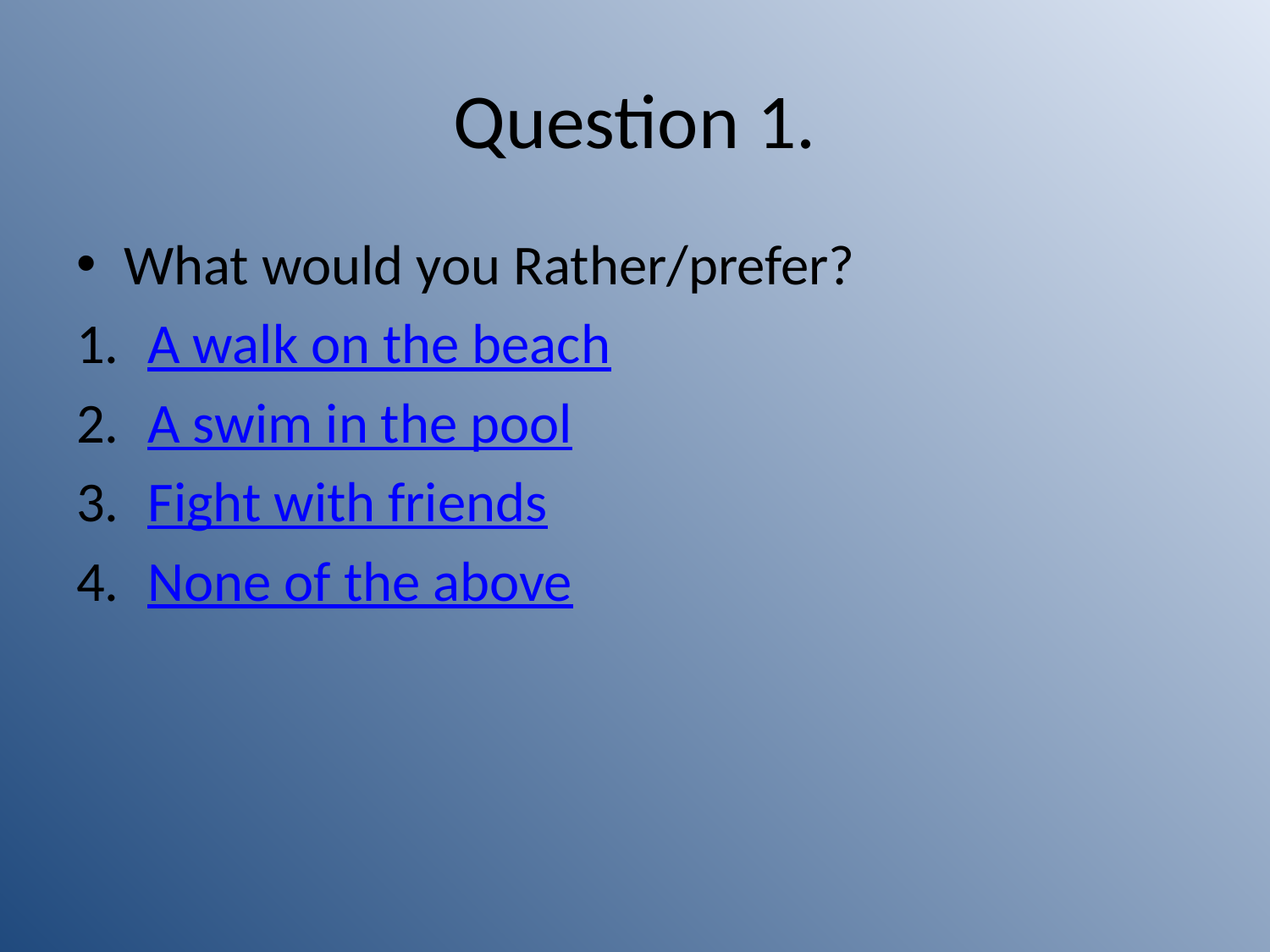

# Question 1.
What would you Rather/prefer?
A walk on the beach
A swim in the pool
Fight with friends
None of the above